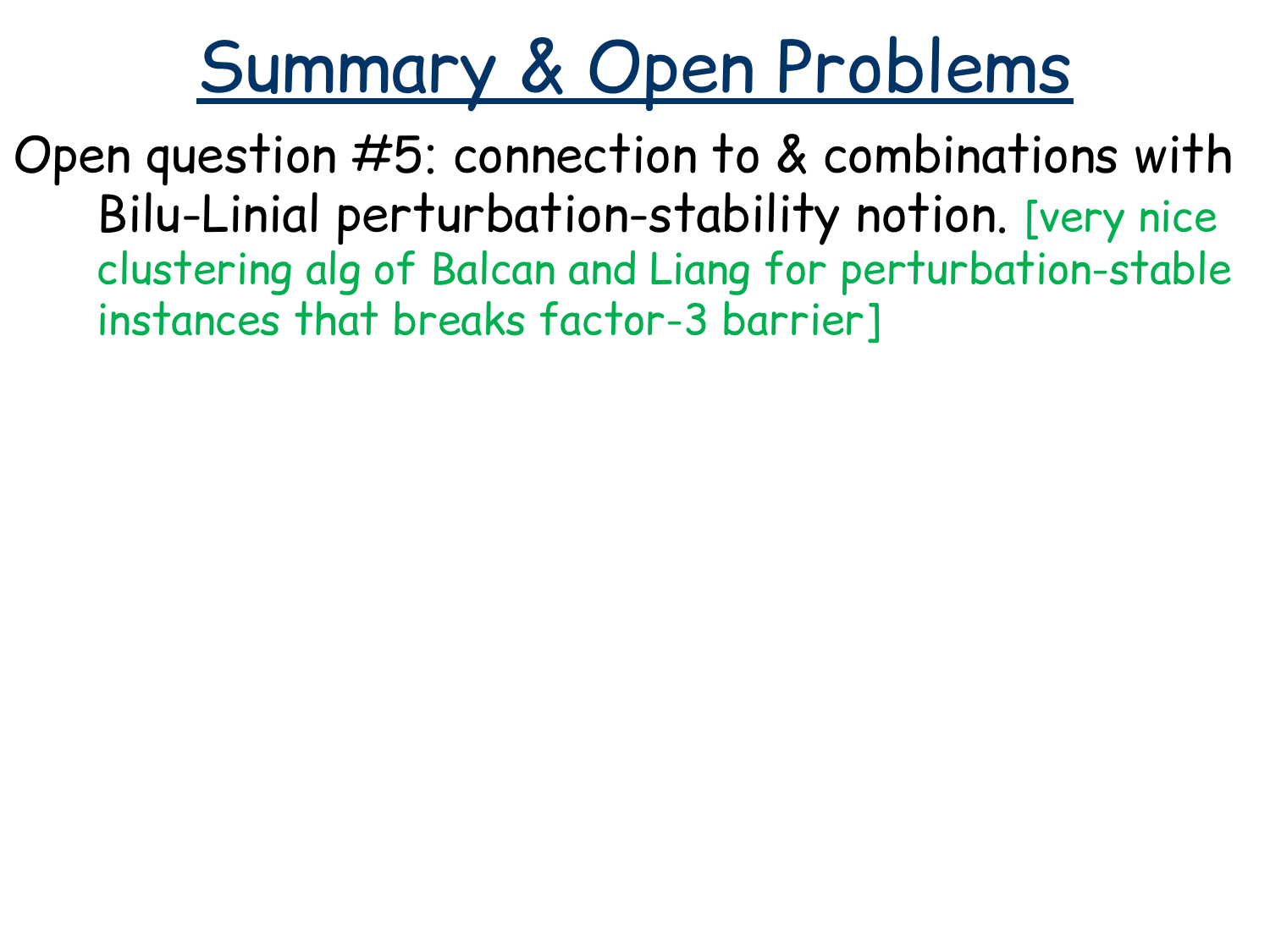

# Summary & Open Problems
Open question #5: connection to & combinations with Bilu-Linial perturbation-stability notion. [very nice clustering alg of Balcan and Liang for perturbation-stable instances that breaks factor-3 barrier]